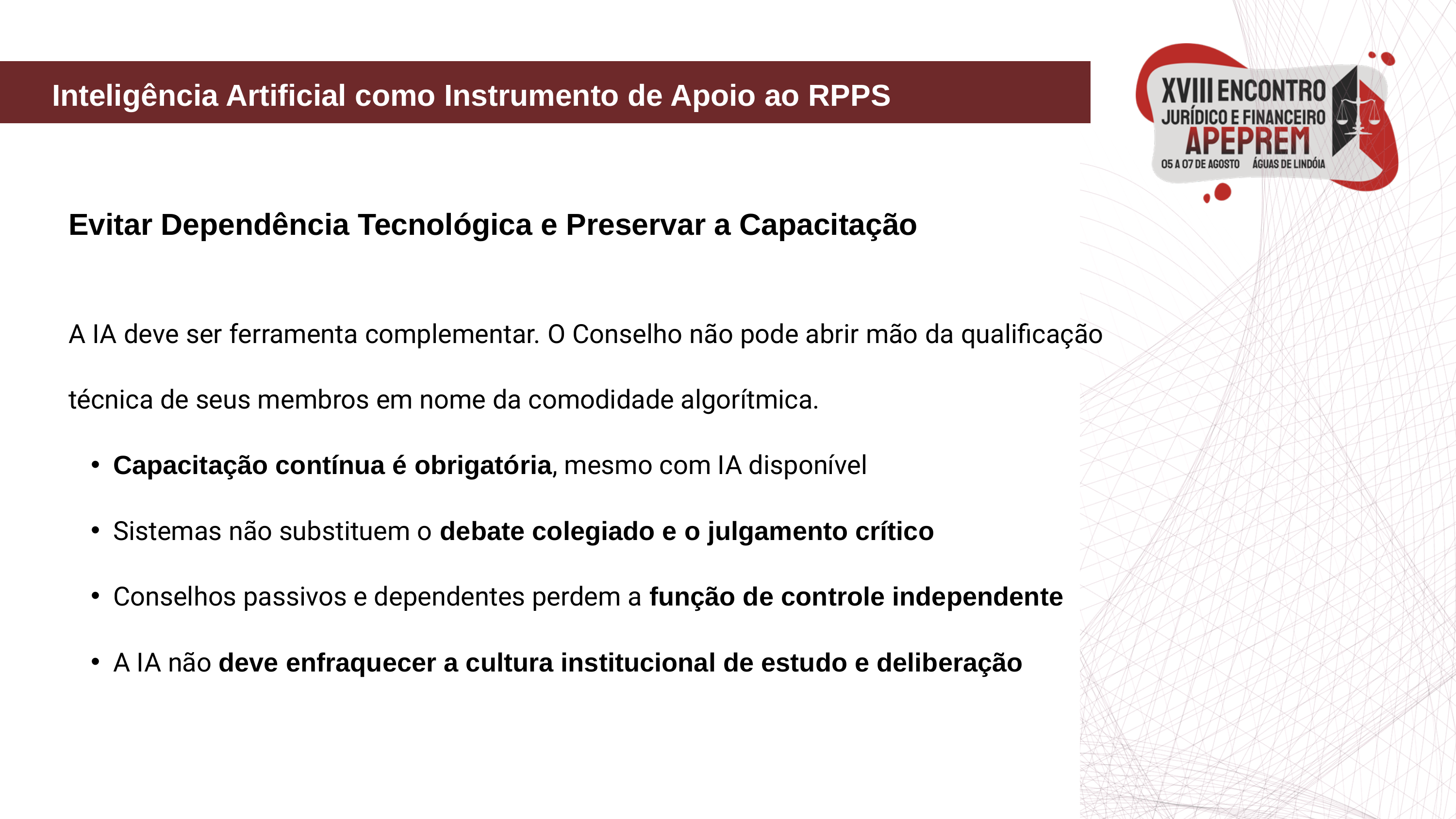

Inteligência Artificial como Instrumento de Apoio ao RPPS
Evitar Dependência Tecnológica e Preservar a Capacitação
A IA deve ser ferramenta complementar. O Conselho não pode abrir mão da qualificação técnica de seus membros em nome da comodidade algorítmica.
Capacitação contínua é obrigatória, mesmo com IA disponível
Sistemas não substituem o debate colegiado e o julgamento crítico
Conselhos passivos e dependentes perdem a função de controle independente
A IA não deve enfraquecer a cultura institucional de estudo e deliberação